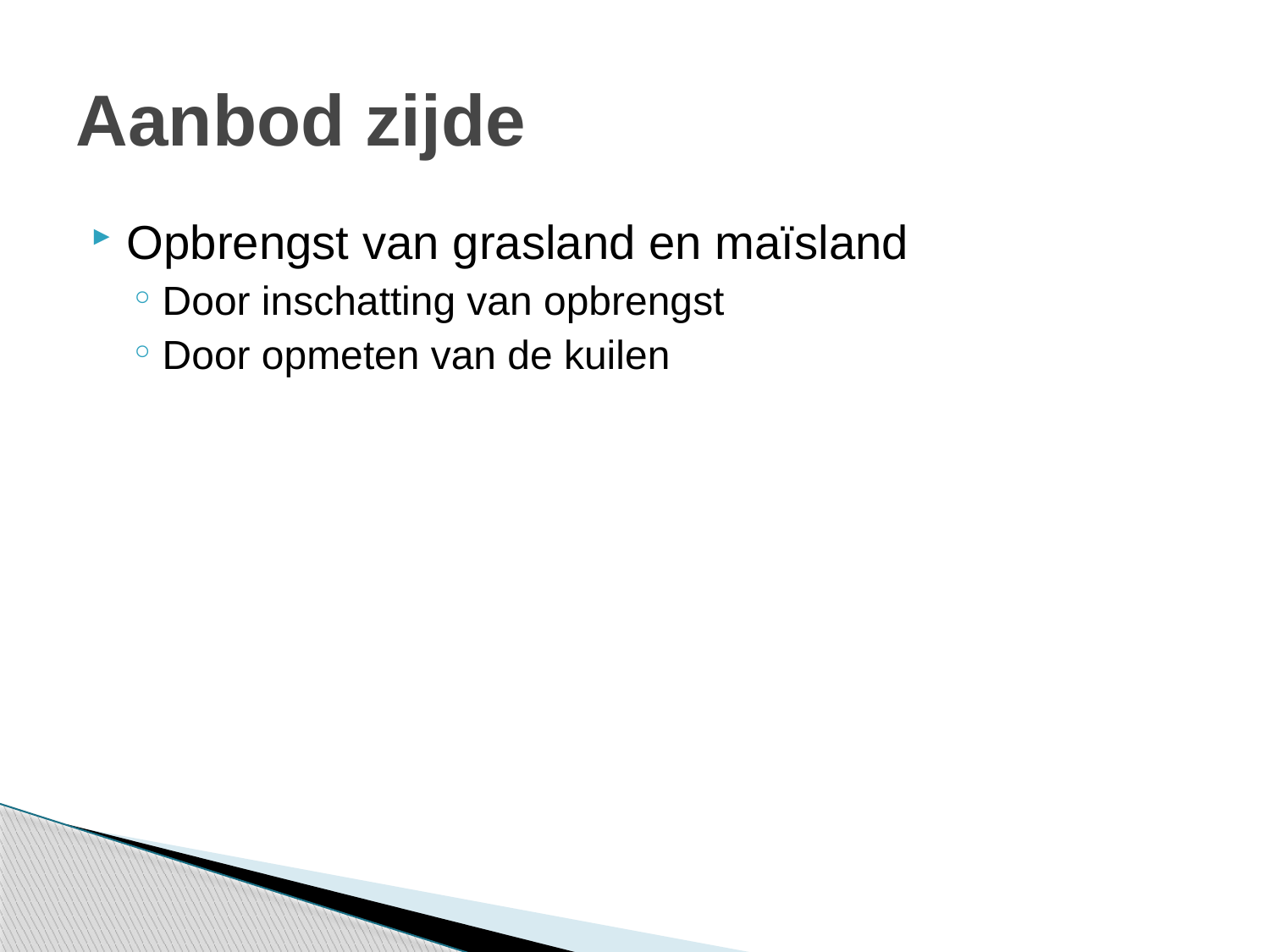

# Aanbod zijde
Opbrengst van grasland en maïsland
Door inschatting van opbrengst
Door opmeten van de kuilen